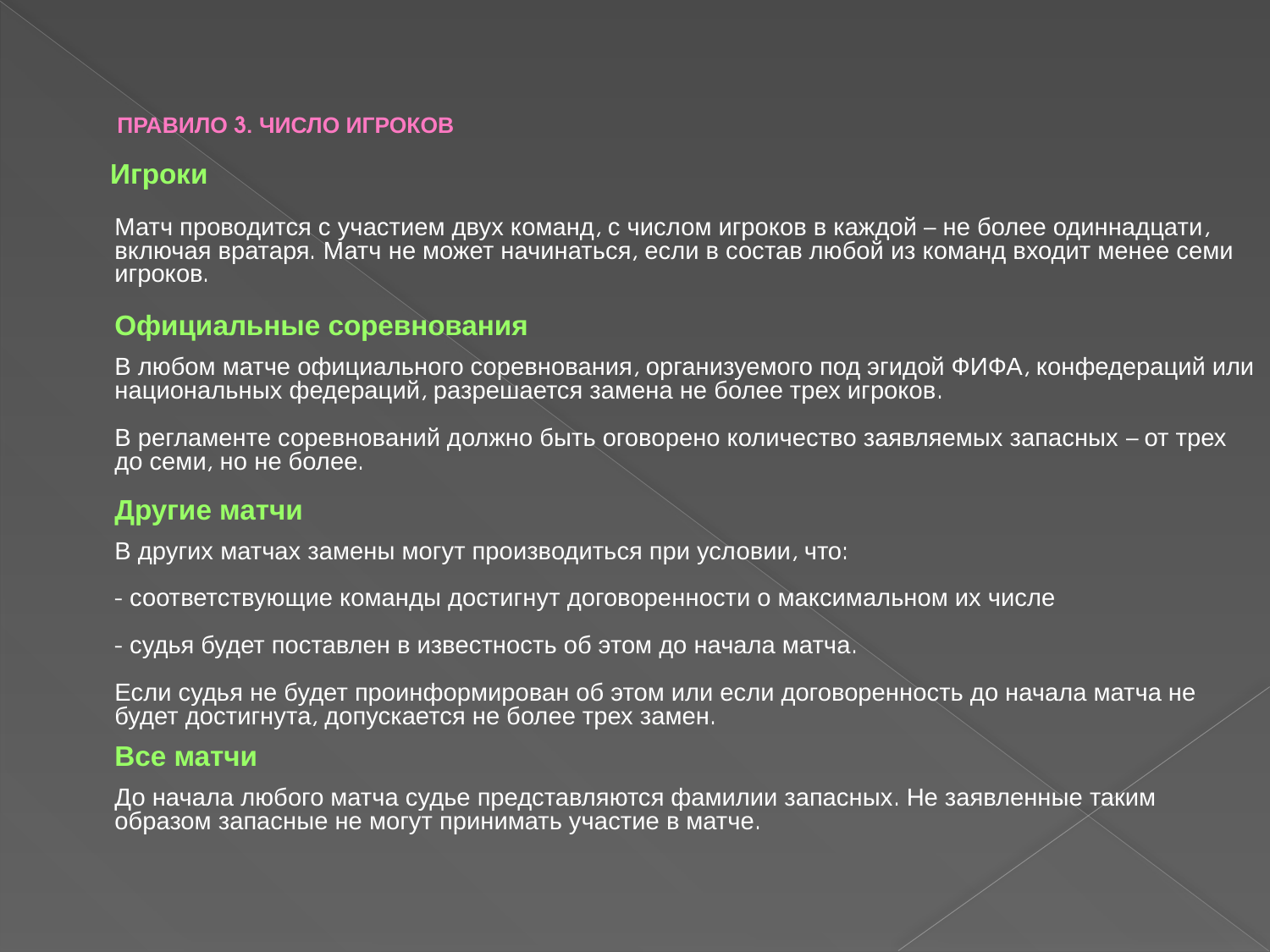

# ПРАВИЛО 3. ЧИСЛО ИГРОКОВ
           Игроки
Матч проводится с участием двух команд, с числом игроков в каждой – не более одиннадцати, включая вратаря. Матч не может начинаться, если в состав любой из команд входит менее семи игроков.
Официальные соревнования
В любом матче официального соревнования, организуемого под эгидой ФИФА, конфедераций или национальных федераций, разрешается замена не более трех игроков.
В регламенте соревнований должно быть оговорено количество заявляемых запасных – от трех до семи, но не более.
Другие матчи
В других матчах замены могут производиться при условии, что:
- соответствующие команды достигнут договоренности о максимальном их числе
- судья будет поставлен в известность об этом до начала матча.
Если судья не будет проинформирован об этом или если договоренность до начала матча не будет достигнута, допускается не более трех замен.
Все матчи
До начала любого матча судье представляются фамилии запасных. Не заявленные таким образом запасные не могут принимать участие в матче.